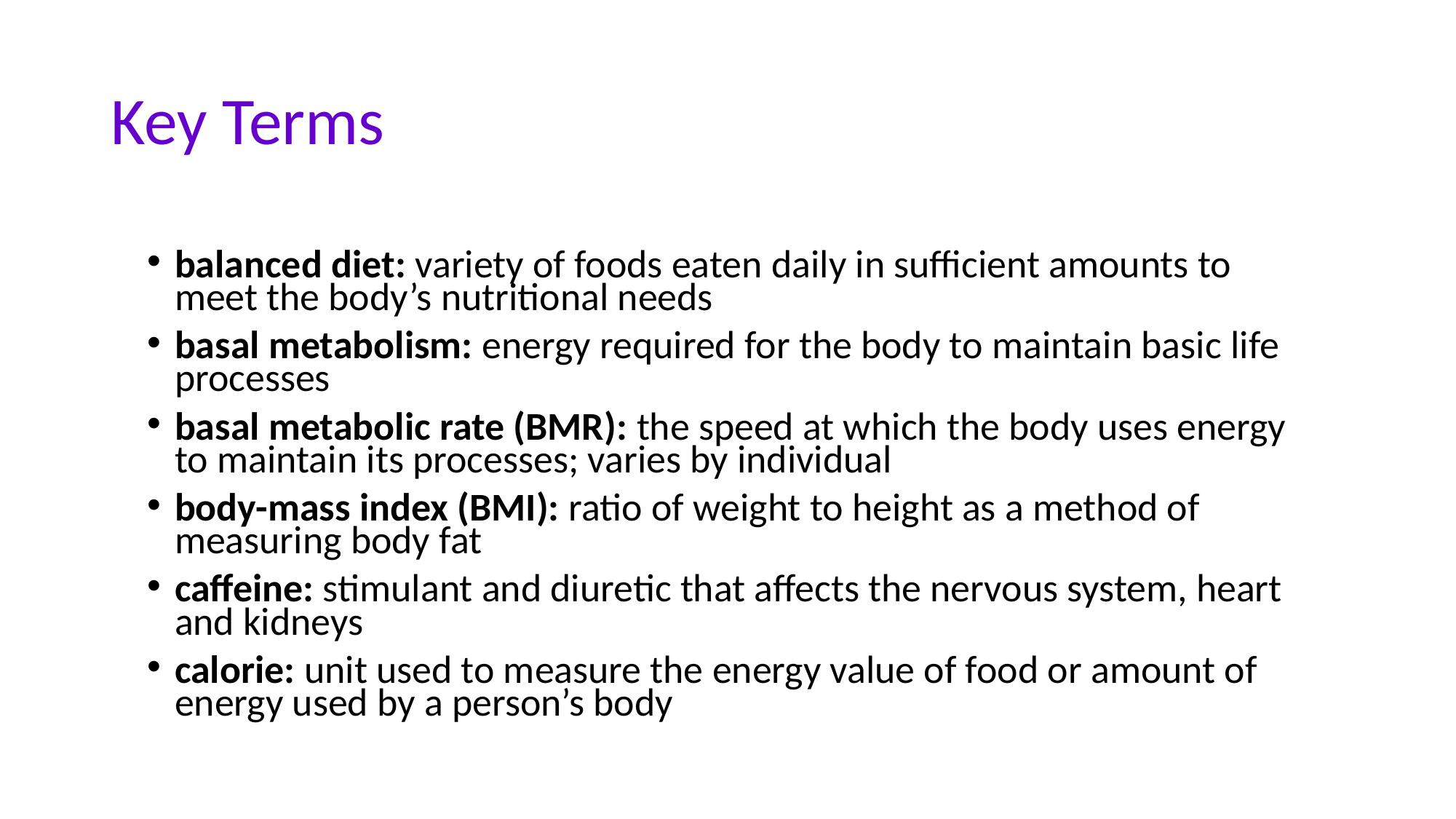

# Key Terms
balanced diet: variety of foods eaten daily in sufficient amounts to meet the body’s nutritional needs
basal metabolism: energy required for the body to maintain basic life processes
basal metabolic rate (BMR): the speed at which the body uses energy to maintain its processes; varies by individual
body-mass index (BMI): ratio of weight to height as a method of measuring body fat
caffeine: stimulant and diuretic that affects the nervous system, heart and kidneys
calorie: unit used to measure the energy value of food or amount of energy used by a person’s body